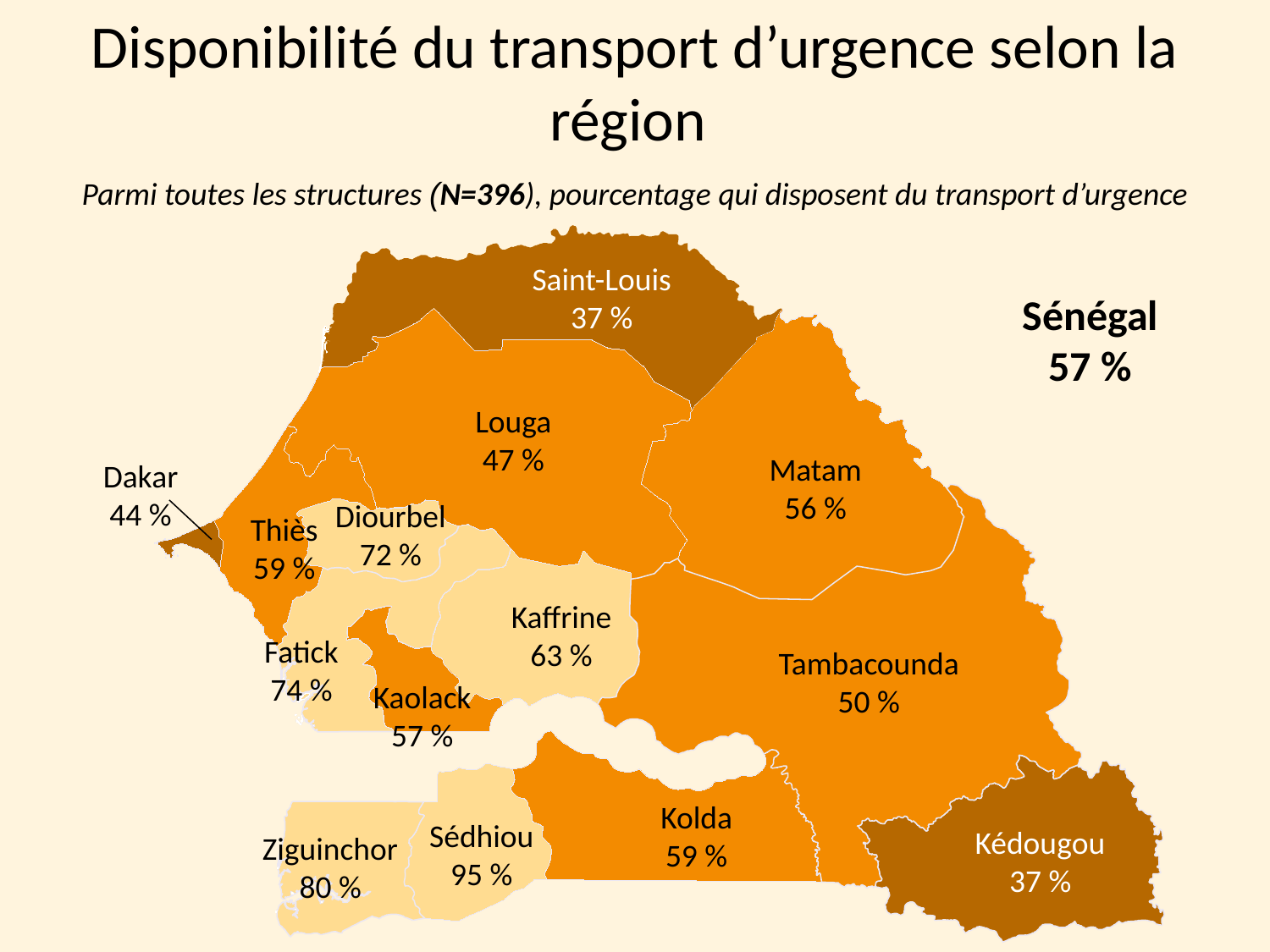

# Disponibilité du transport d’urgence selon la région

Parmi toutes les structures (N=396), pourcentage qui disposent du transport d’urgence
Saint-Louis
37 %
Sénégal
57 %
Louga
47 %
Matam
56 %
Dakar
44 %
Diourbel
72 %
Thiès
59 %
Kaffrine
63 %
Fatick
74 %
Tambacounda
50 %
Kaolack
57 %
Kolda
59 %
Sédhiou
95 %
Kédougou
37 %
Ziguinchor
80 %